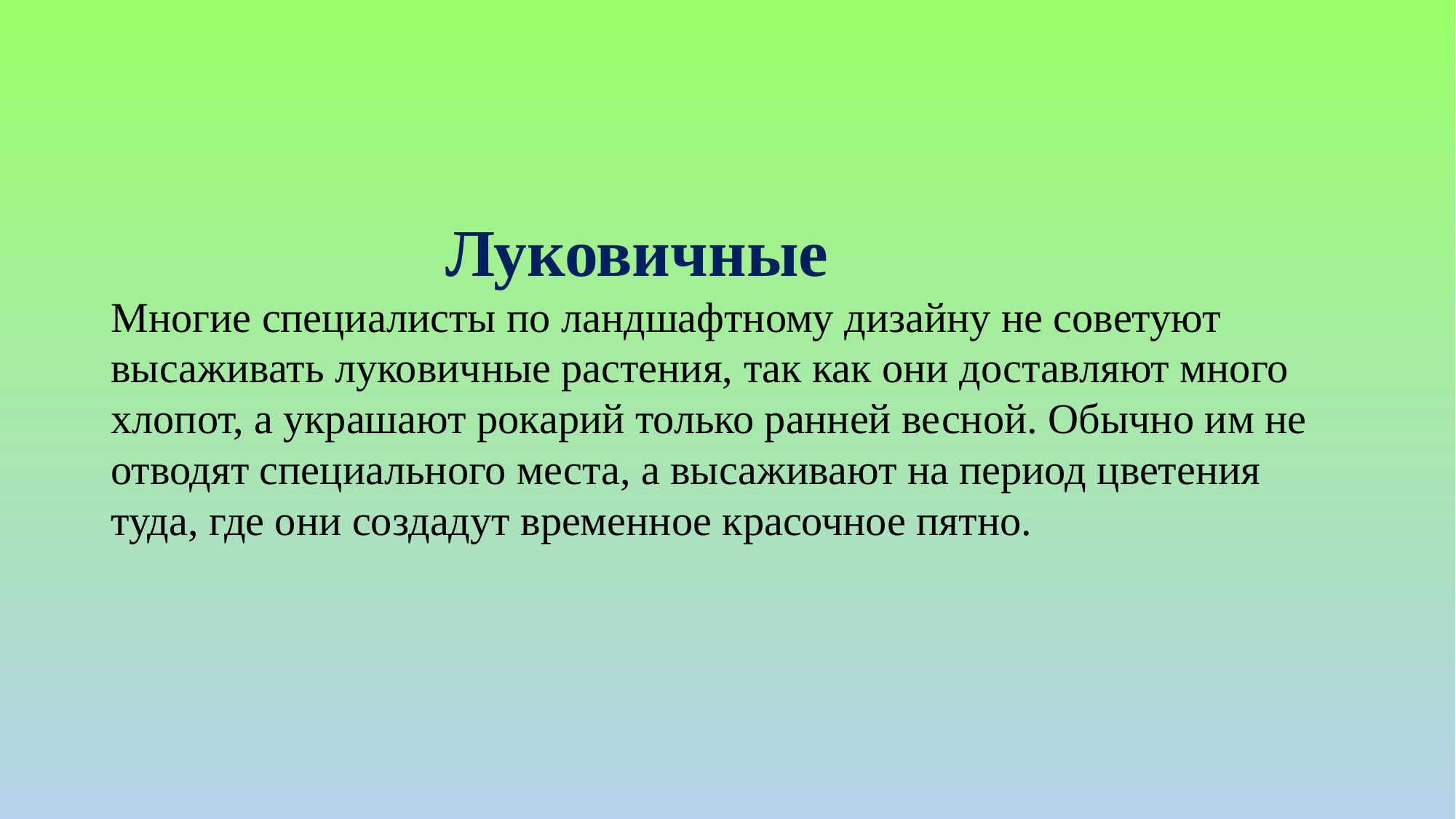

# Луковичные Многие специалисты по ландшафтному дизайну не советуют высаживать луковичные растения, так как они доставляют много хлопот, а украшают рокарий только ранней весной. Обычно им не отводят специального места, а высаживают на период цветения туда, где они создадут временное красочное пятно.